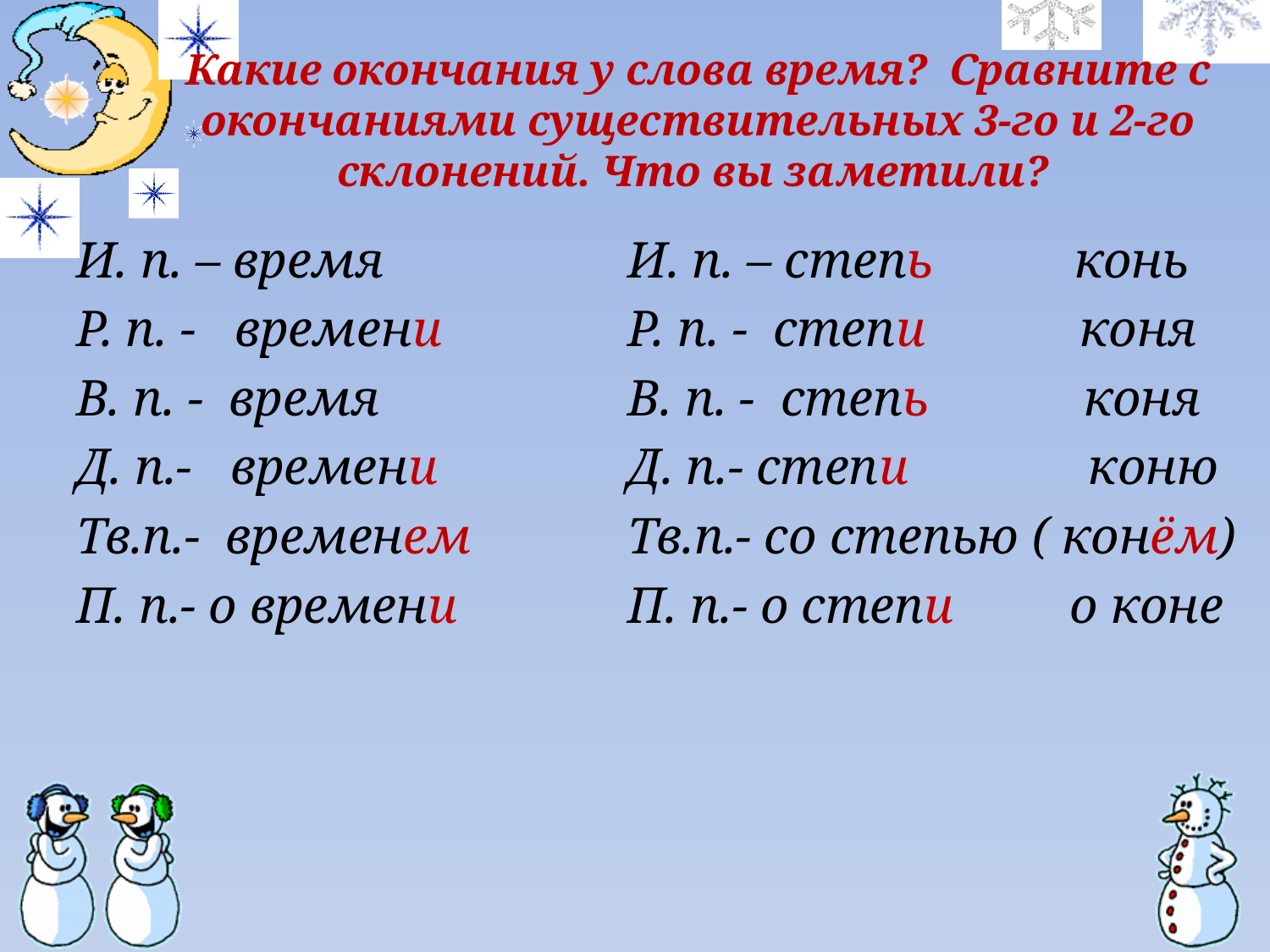

# Какие окончания у слова время?  Сравните с окончаниями существительных 3-го и 2-го склонений. Что вы заметили?
И. п. – время
Р. п. -   времени
В. п. -  время
Д. п.-   времени
Тв.п.-  временем
П. п.- о времени

И. п. – степь           конь
Р. п. -  степи            коня
В. п. -  степь            коня
Д. п.- степи              коню
Тв.п.- со степью ( конём)
П. п.- о степи         о коне